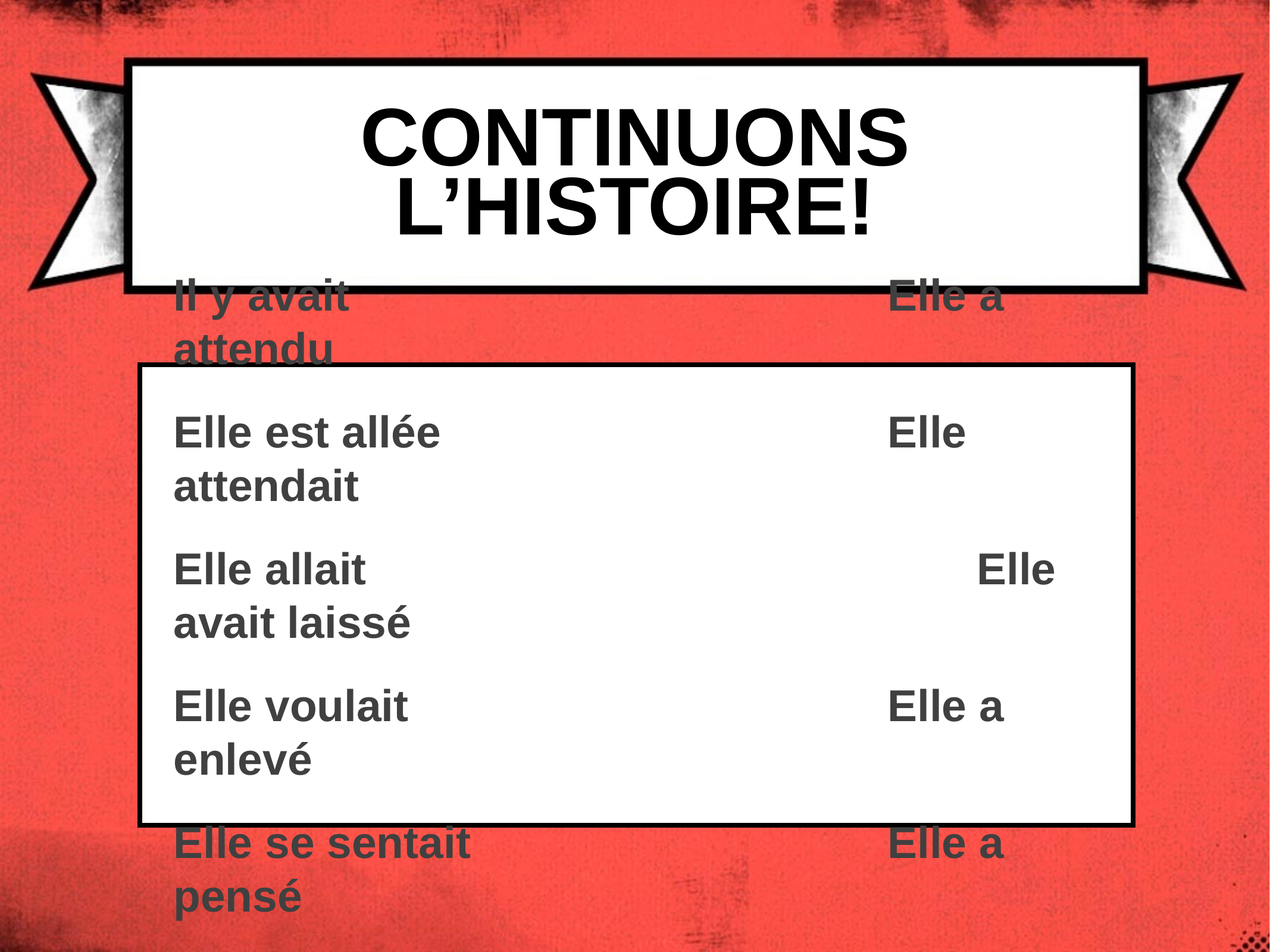

# Continuons l’histoire!
Il y avait							Elle a attendu
Elle est allée					Elle attendait
Elle allait							Elle avait laissé
Elle voulait						Elle a enlevé
Elle se sentait					Elle a pensé